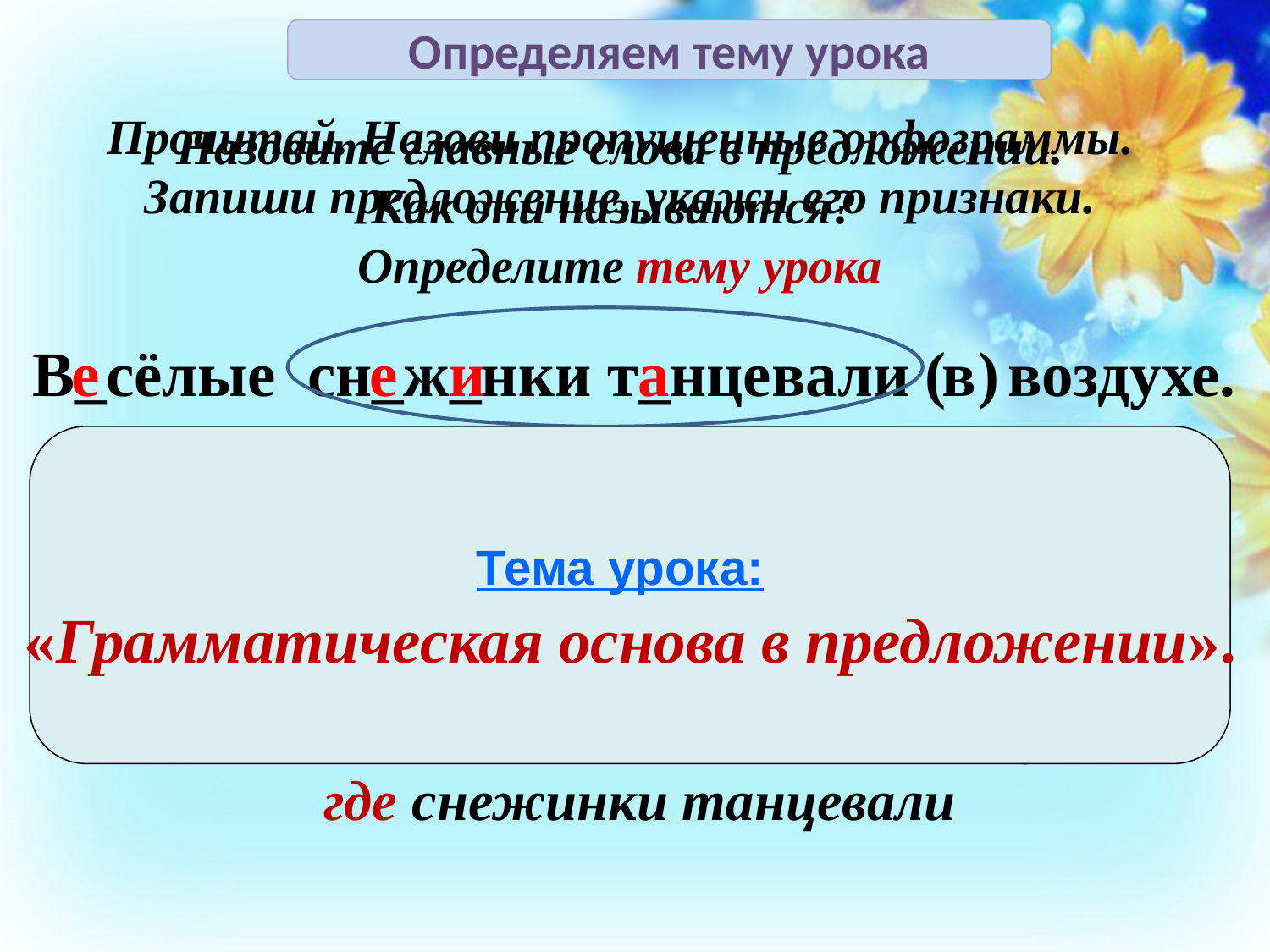

Определяем тему урока
Прочитай. Назови пропущенные орфограммы.
Запиши предложение, укажи его признаки.
Назовите главные слова в предложении.
Как они называются?
Определите тему урока

В_сёлые  сн_ж_нки т_нцевали  в  воздухе.
е
е
и
а
(  )

Тема урока:
«Грамматическая основа в предложении».

На каком слове надо сделать логическое ударение, чтобы обратить внимание на то,
что танцевало в воздухе
что делали  снежинки в воздухе
какие снежинки танцевали в воздухе
где снежинки танцевали